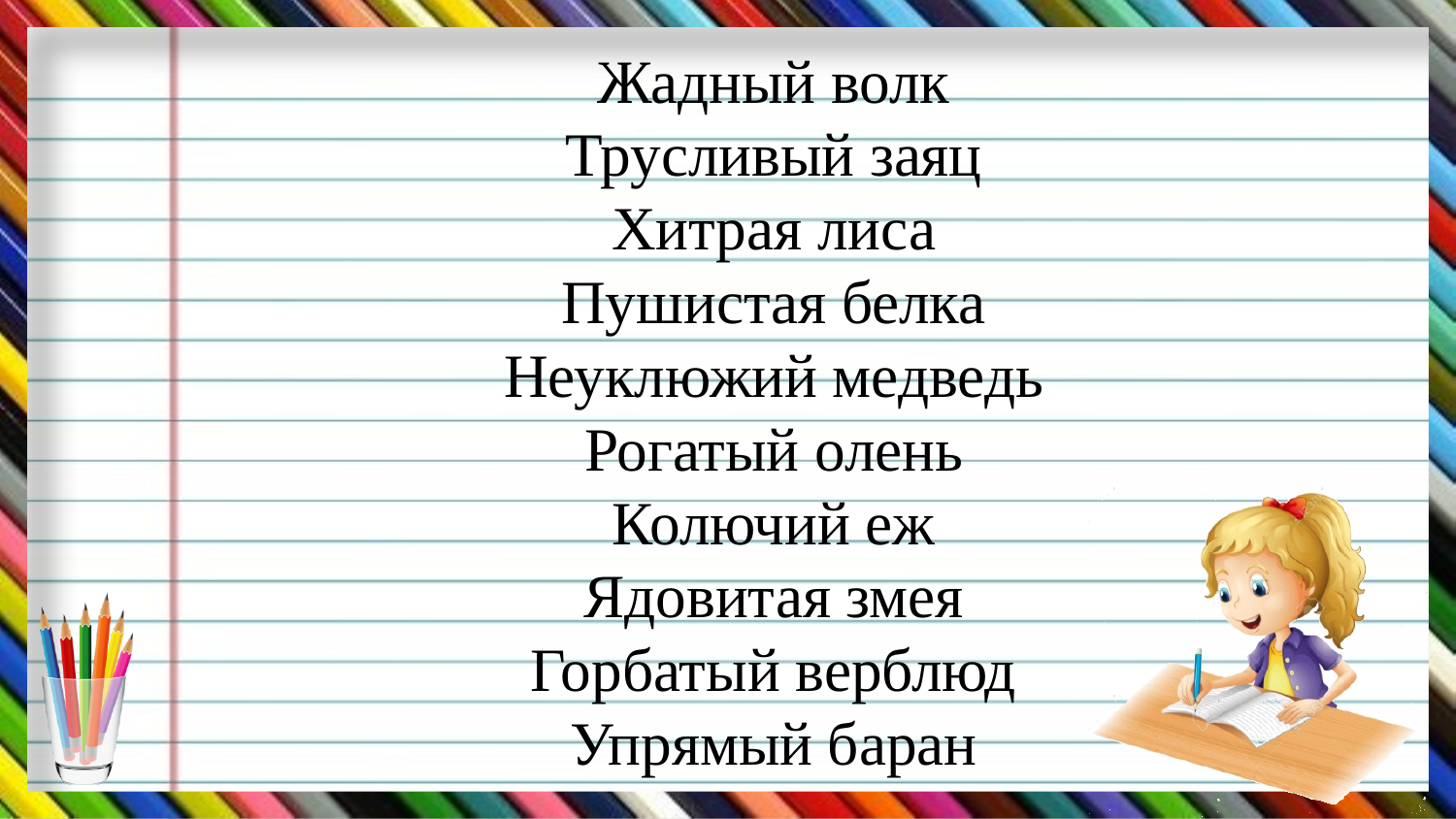

# Жадный волк Трусливый заяц Хитрая лиса Пушистая белка Неуклюжий медведь Рогатый олень Колючий еж Ядовитая змея Горбатый верблюд Упрямый баран